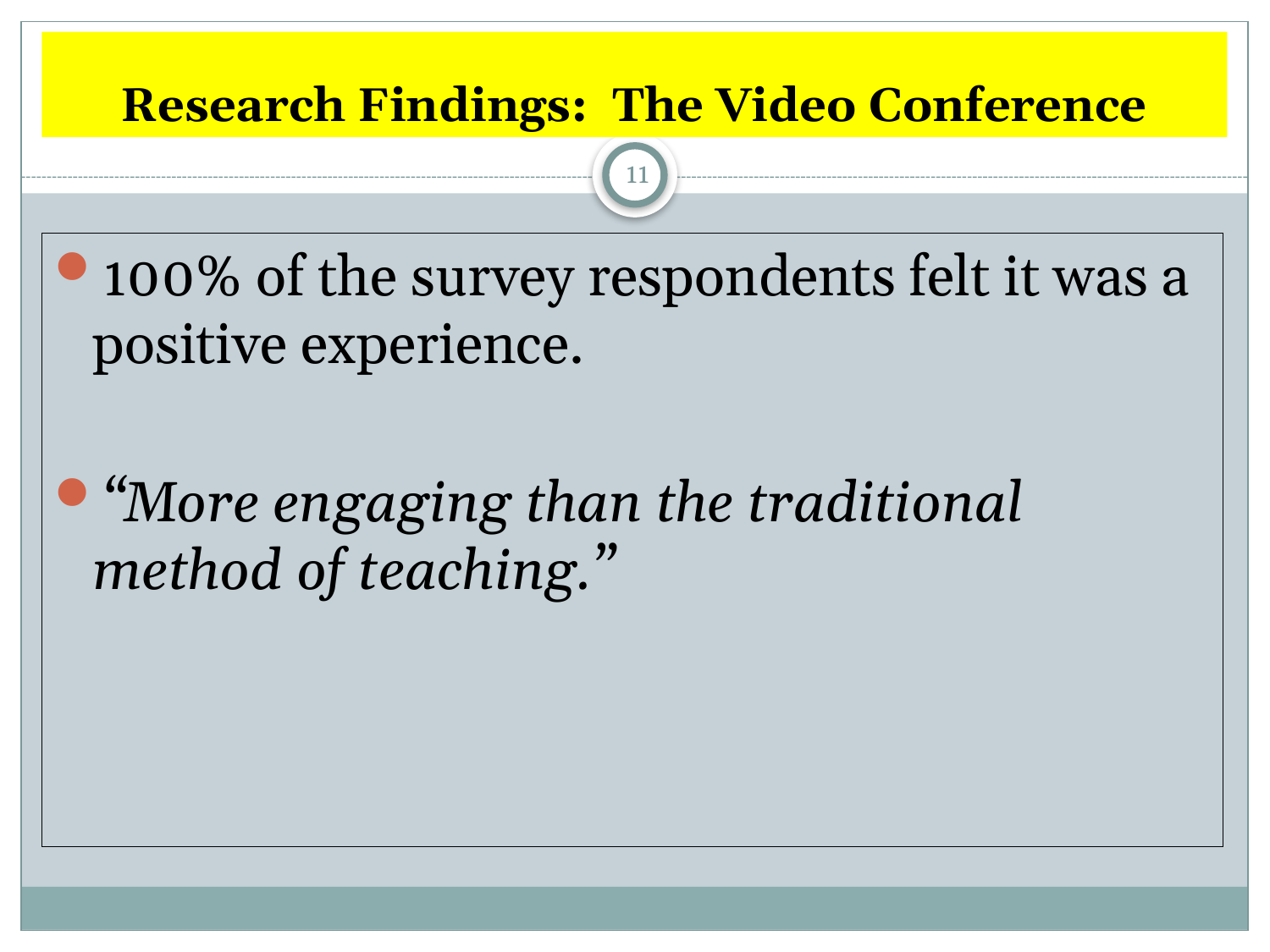

# Research Findings:  The Video Conference
11
100% of the survey respondents felt it was a positive experience.

“More engaging than the traditional method of teaching.”